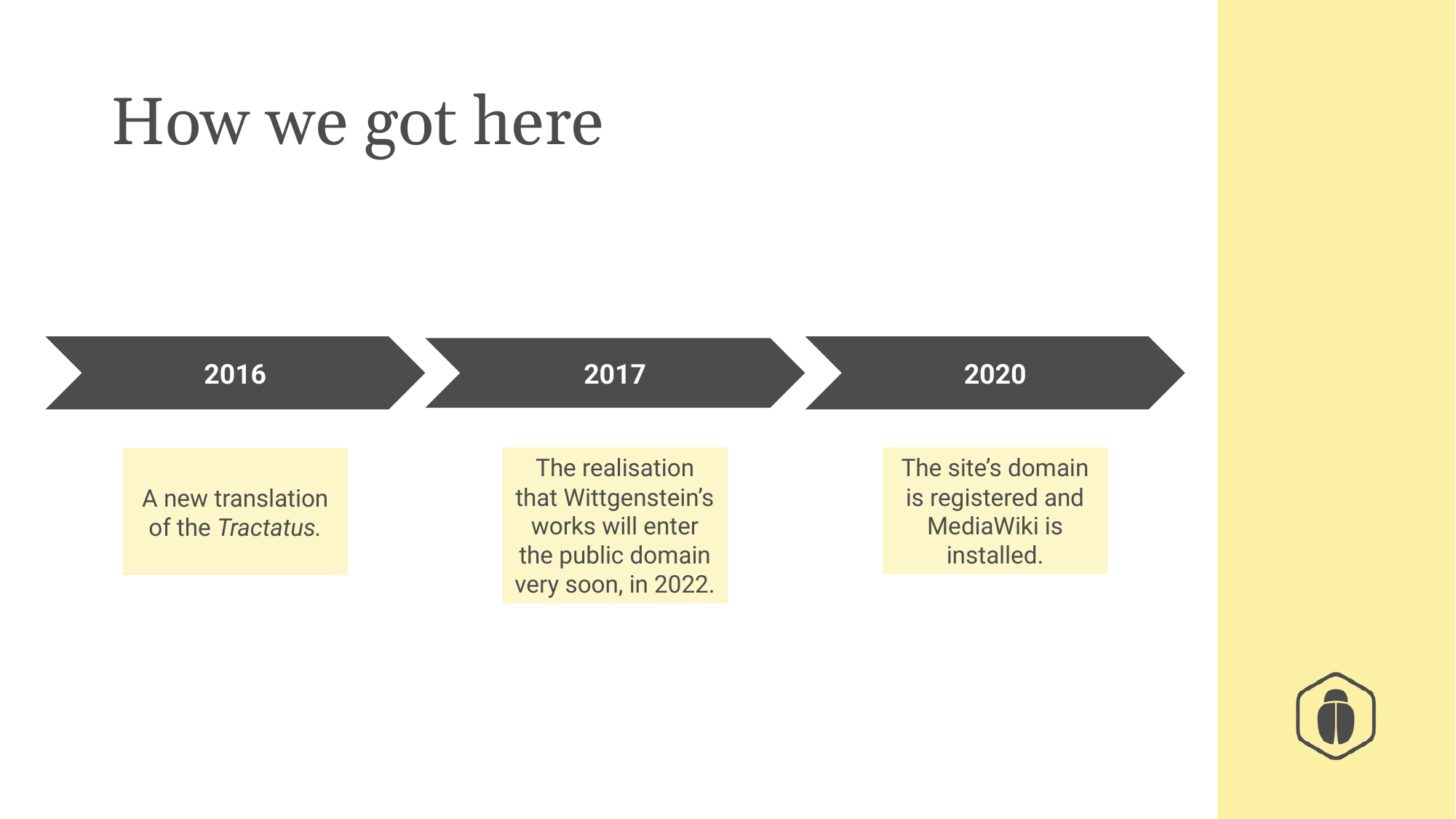

# How we got here
2016
2020
2017

A new translation of the Tractatus.

The realisation that Wittgenstein’s works will enter the public domain very soon, in 2022.
The site’s domain is registered and MediaWiki is installed.